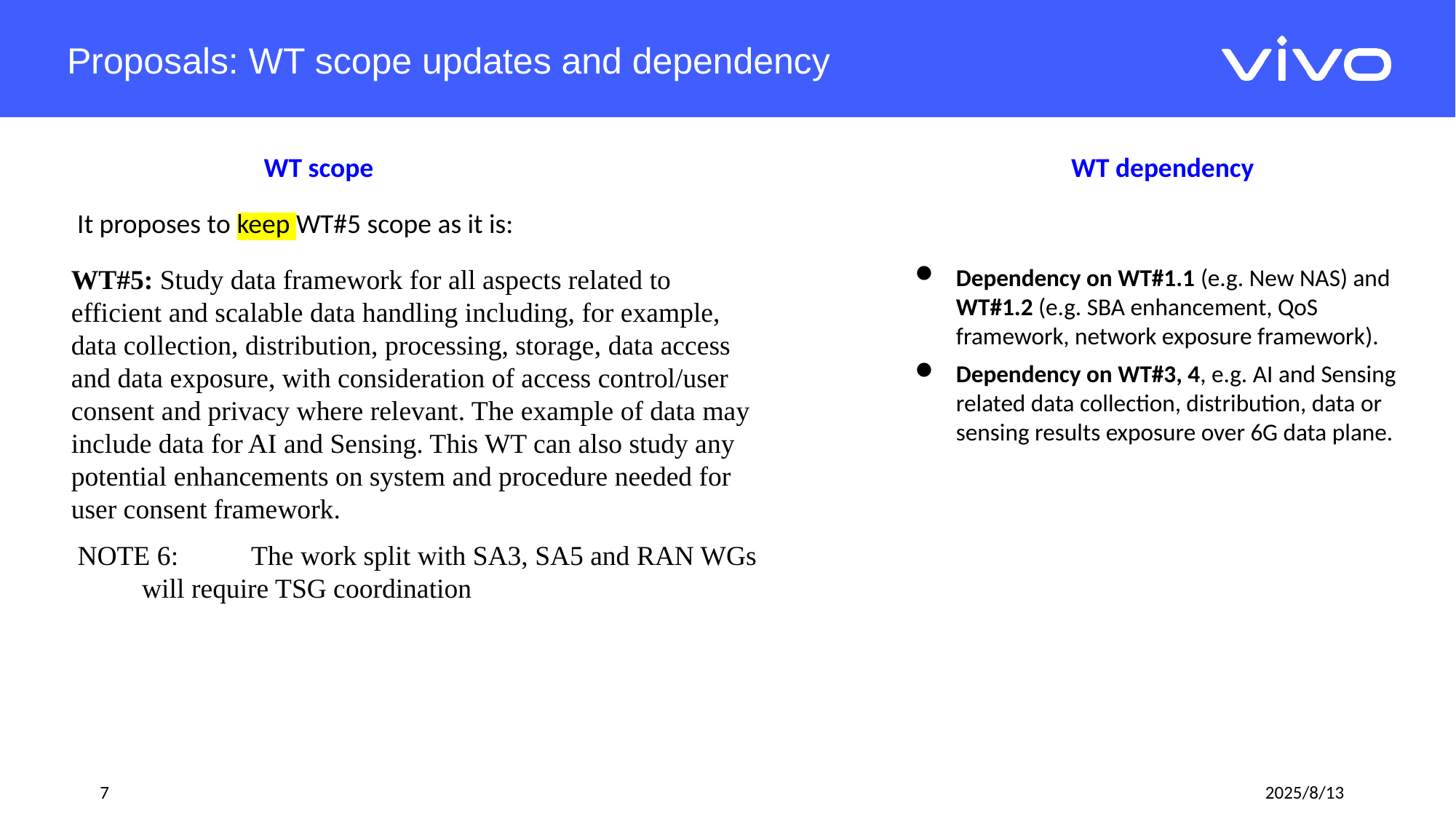

Proposals: WT scope updates and dependency
WT scope
WT dependency
It proposes to keep WT#5 scope as it is:
WT#5: Study data framework for all aspects related to efficient and scalable data handling including, for example, data collection, distribution, processing, storage, data access and data exposure, with consideration of access control/user consent and privacy where relevant. The example of data may include data for AI and Sensing. This WT can also study any potential enhancements on system and procedure needed for user consent framework.
NOTE 6:	The work split with SA3, SA5 and RAN WGs will require TSG coordination
Dependency on WT#1.1 (e.g. New NAS) and WT#1.2 (e.g. SBA enhancement, QoS framework, network exposure framework).
Dependency on WT#3, 4, e.g. AI and Sensing related data collection, distribution, data or sensing results exposure over 6G data plane.